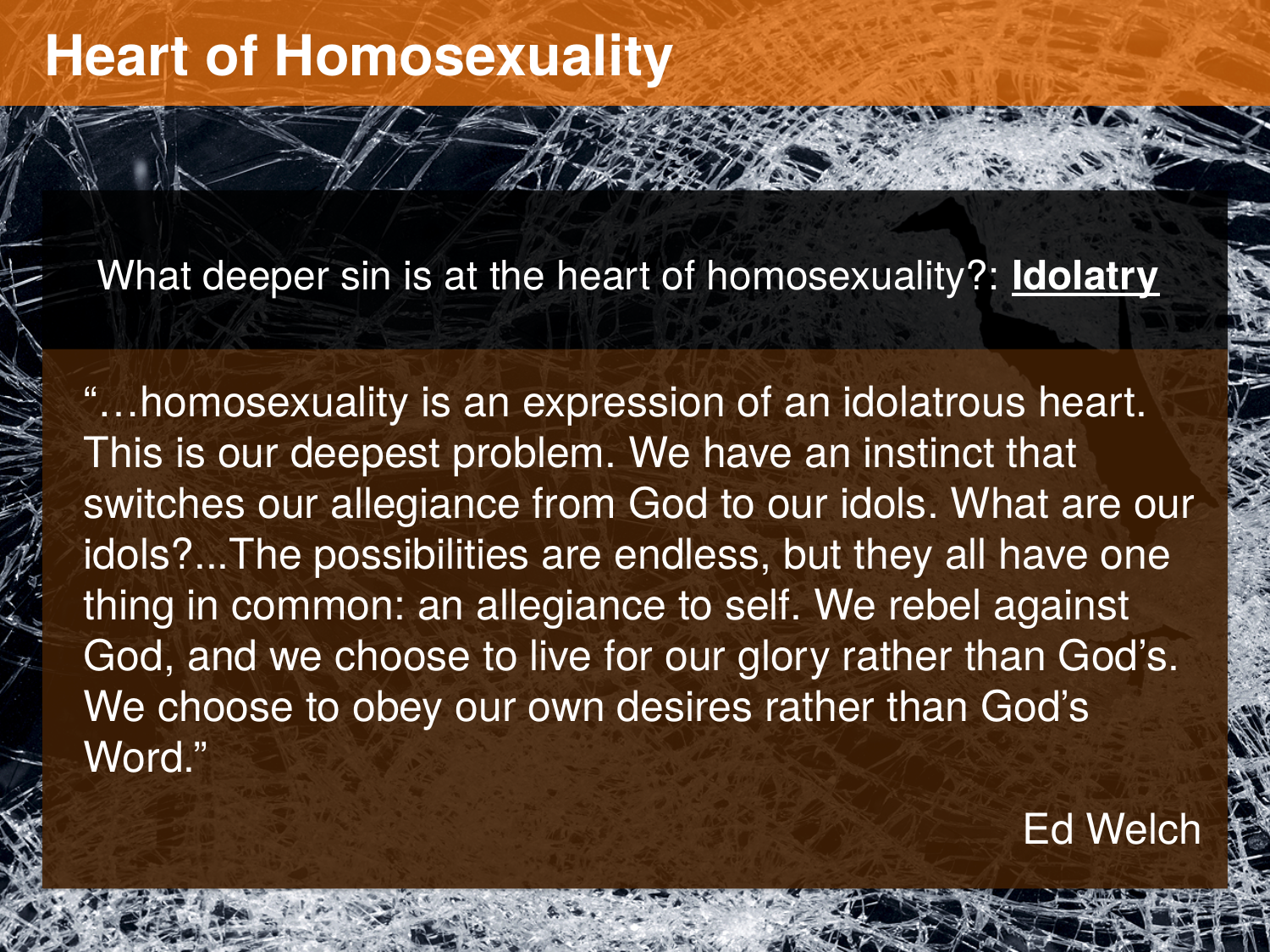

Heart of Homosexuality

What deeper sin is at the heart of homosexuality?: Idolatry
“…homosexuality is an expression of an idolatrous heart. This is our deepest problem. We have an instinct that switches our allegiance from God to our idols. What are our idols?...The possibilities are endless, but they all have one thing in common: an allegiance to self. We rebel against God, and we choose to live for our glory rather than God’s. We choose to obey our own desires rather than God’s Word.”
Ed Welch